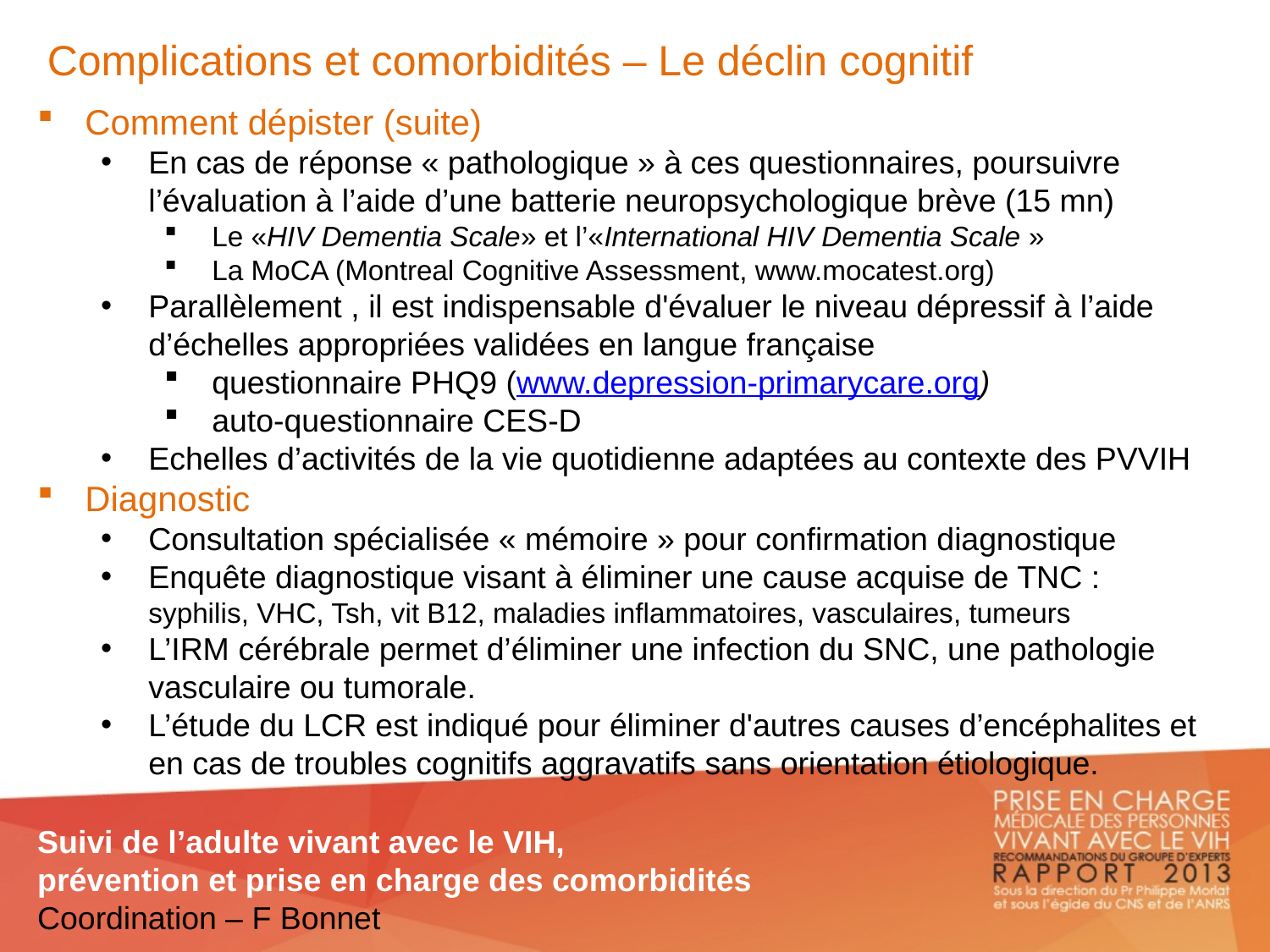

Complications et comorbidités – Le déclin cognitif
Comment dépister (suite)
En cas de réponse « pathologique » à ces questionnaires, poursuivre l’évaluation à l’aide d’une batterie neuropsychologique brève (15 mn)
Le «HIV Dementia Scale» et l’«International HIV Dementia Scale »
La MoCA (Montreal Cognitive Assessment, www.mocatest.org)
Parallèlement , il est indispensable d'évaluer le niveau dépressif à l’aide d’échelles appropriées validées en langue française
questionnaire PHQ9 (www.depression-primarycare.org)
auto-questionnaire CES-D
Echelles d’activités de la vie quotidienne adaptées au contexte des PVVIH
Diagnostic
Consultation spécialisée « mémoire » pour confirmation diagnostique
Enquête diagnostique visant à éliminer une cause acquise de TNC :    syphilis, VHC, Tsh, vit B12, maladies inflammatoires, vasculaires, tumeurs
L’IRM cérébrale permet d’éliminer une infection du SNC, une pathologie vasculaire ou tumorale.
L’étude du LCR est indiqué pour éliminer d'autres causes d’encéphalites et en cas de troubles cognitifs aggravatifs sans orientation étiologique.

Suivi de l’adulte vivant avec le VIH,
prévention et prise en charge des comorbidités
Coordination – F Bonnet